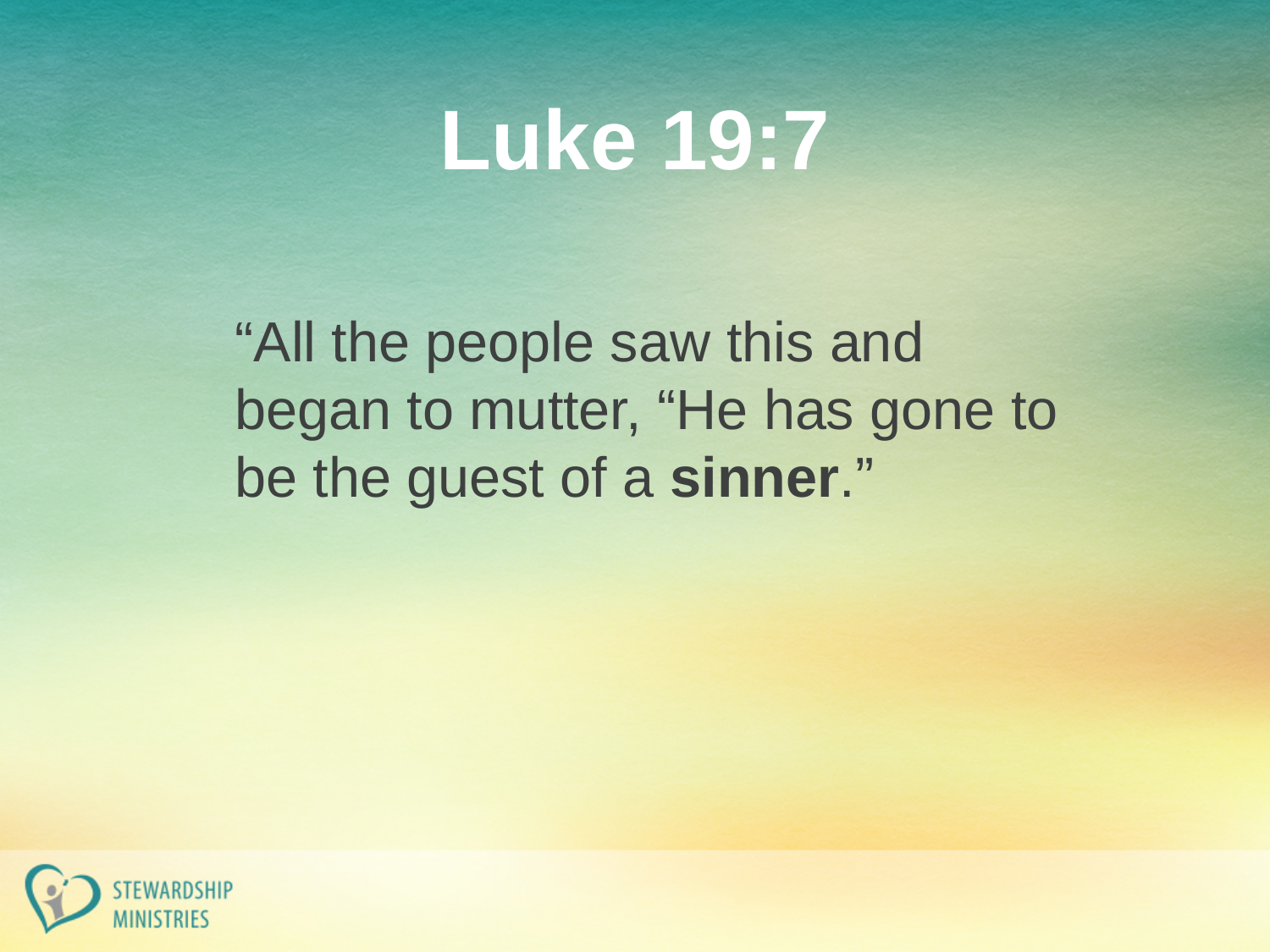

# Luke 19:7
“All the people saw this and began to mutter, “He has gone to be the guest of a sinner.”